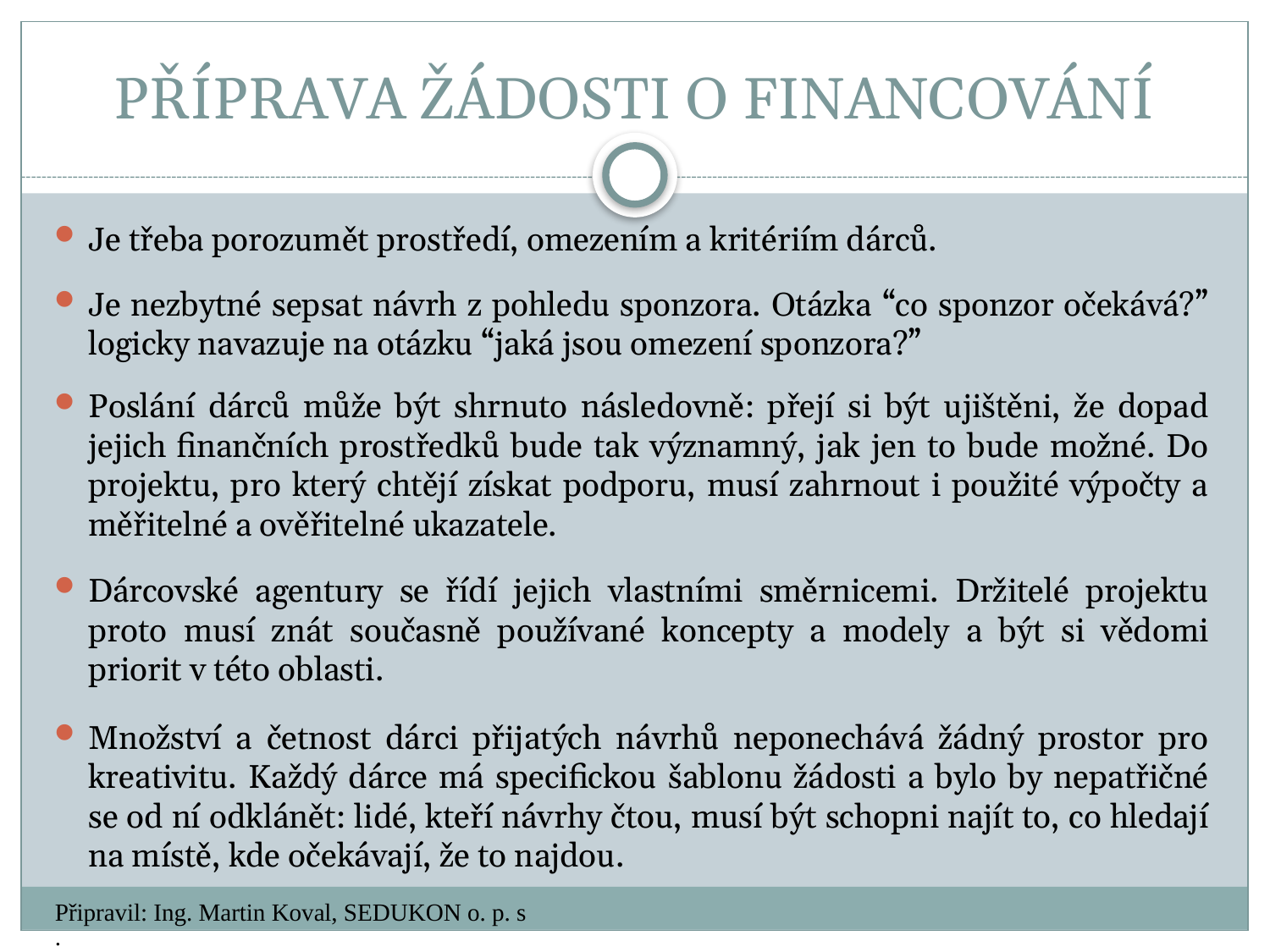

# PŘÍPRAVA ŽÁDOSTI O FINANCOVÁNÍ
Je třeba porozumět prostředí, omezením a kritériím dárců.

Je nezbytné sepsat návrh z pohledu sponzora. Otázka “co sponzor očekává?” logicky navazuje na otázku “jaká jsou omezení sponzora?”

Poslání dárců může být shrnuto následovně: přejí si být ujištěni, že dopad jejich finančních prostředků bude tak významný, jak jen to bude možné. Do projektu, pro který chtějí získat podporu, musí zahrnout i použité výpočty a měřitelné a ověřitelné ukazatele.

Dárcovské agentury se řídí jejich vlastními směrnicemi. Držitelé projektu proto musí znát současně používané koncepty a modely a být si vědomi priorit v této oblasti.

Množství a četnost dárci přijatých návrhů neponechává žádný prostor pro kreativitu. Každý dárce má specifickou šablonu žádosti a bylo by nepatřičné se od ní odklánět: lidé, kteří návrhy čtou, musí být schopni najít to, co hledají na místě, kde očekávají, že to najdou.

Připravil: Ing. Martin Koval, SEDUKON o. p. s.